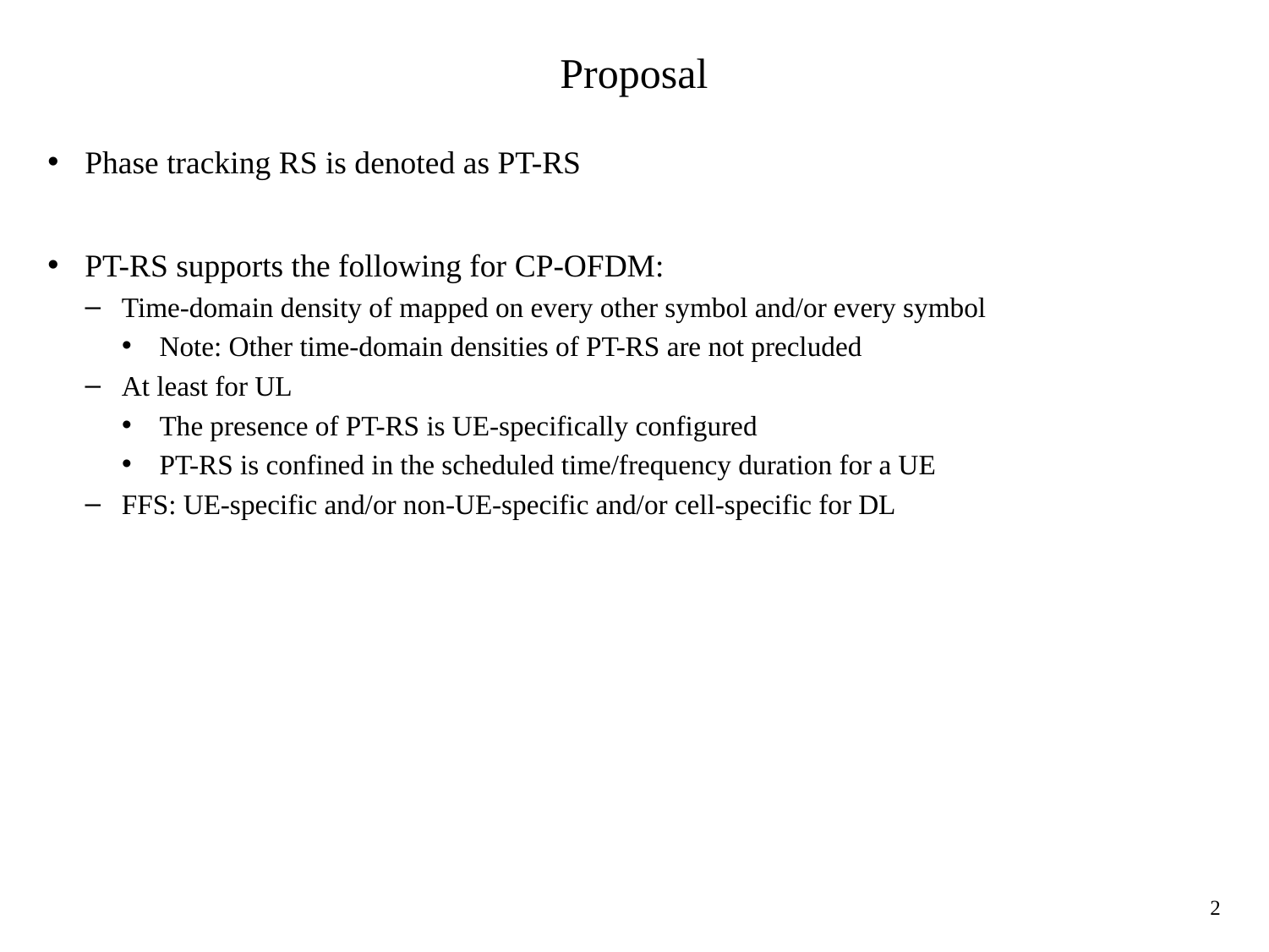

# Proposal
Phase tracking RS is denoted as PT-RS

PT-RS supports the following for CP-OFDM:
Time-domain density of mapped on every other symbol and/or every symbol
Note: Other time-domain densities of PT-RS are not precluded
At least for UL
The presence of PT-RS is UE-specifically configured
PT-RS is confined in the scheduled time/frequency duration for a UE
FFS: UE-specific and/or non-UE-specific and/or cell-specific for DL

2